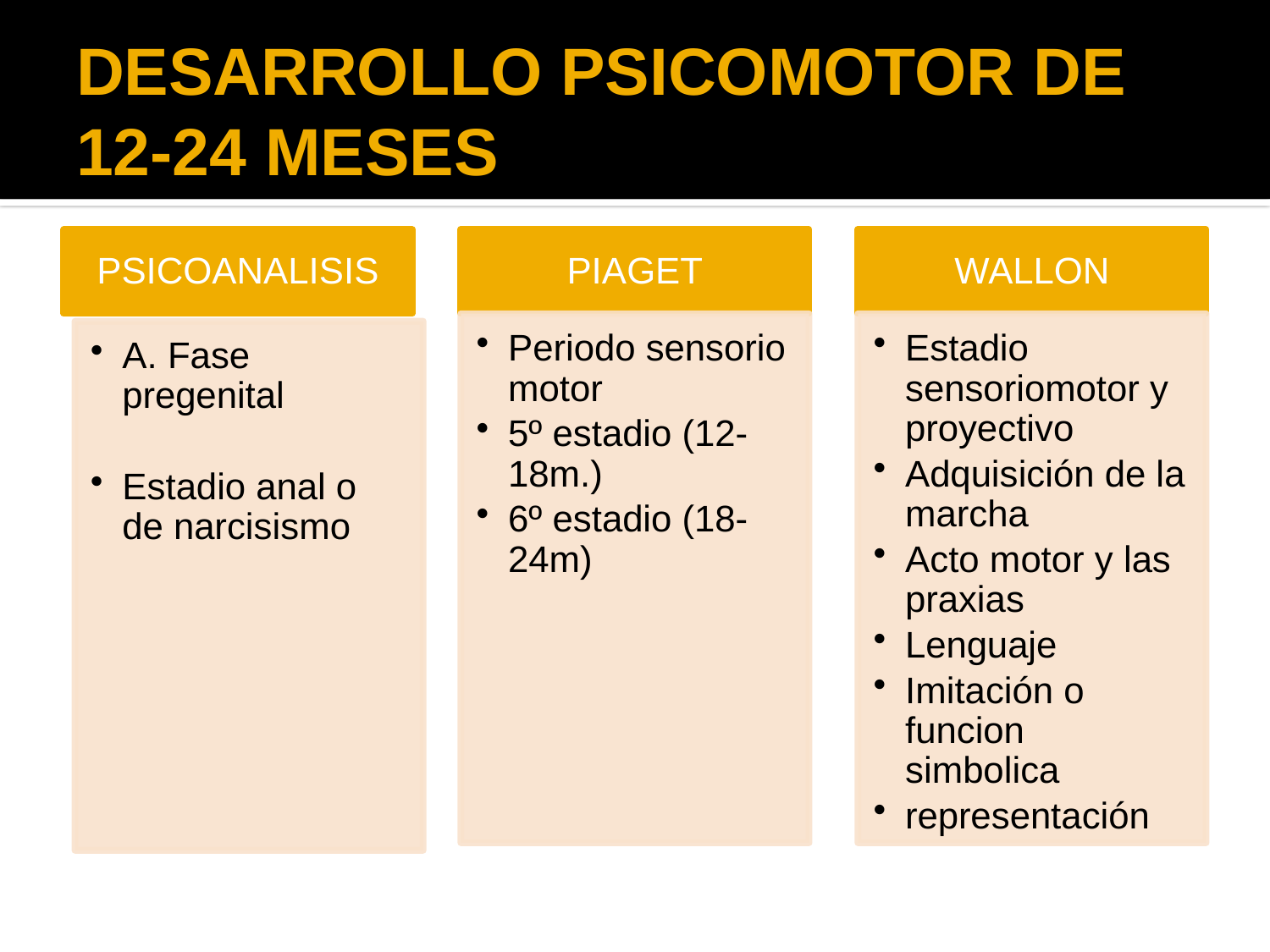

# DESARROLLO PSICOMOTOR DE 12-24 MESES
PSICOANALISIS
A. Fase pregenital

Estadio anal o de narcisismo
PIAGET
Periodo sensorio motor
5º estadio (12-18m.)
6º estadio (18-24m)
WALLON
Estadio sensoriomotor y proyectivo
Adquisición de la marcha
Acto motor y las praxias
Lenguaje
Imitación o funcion simbolica
representación